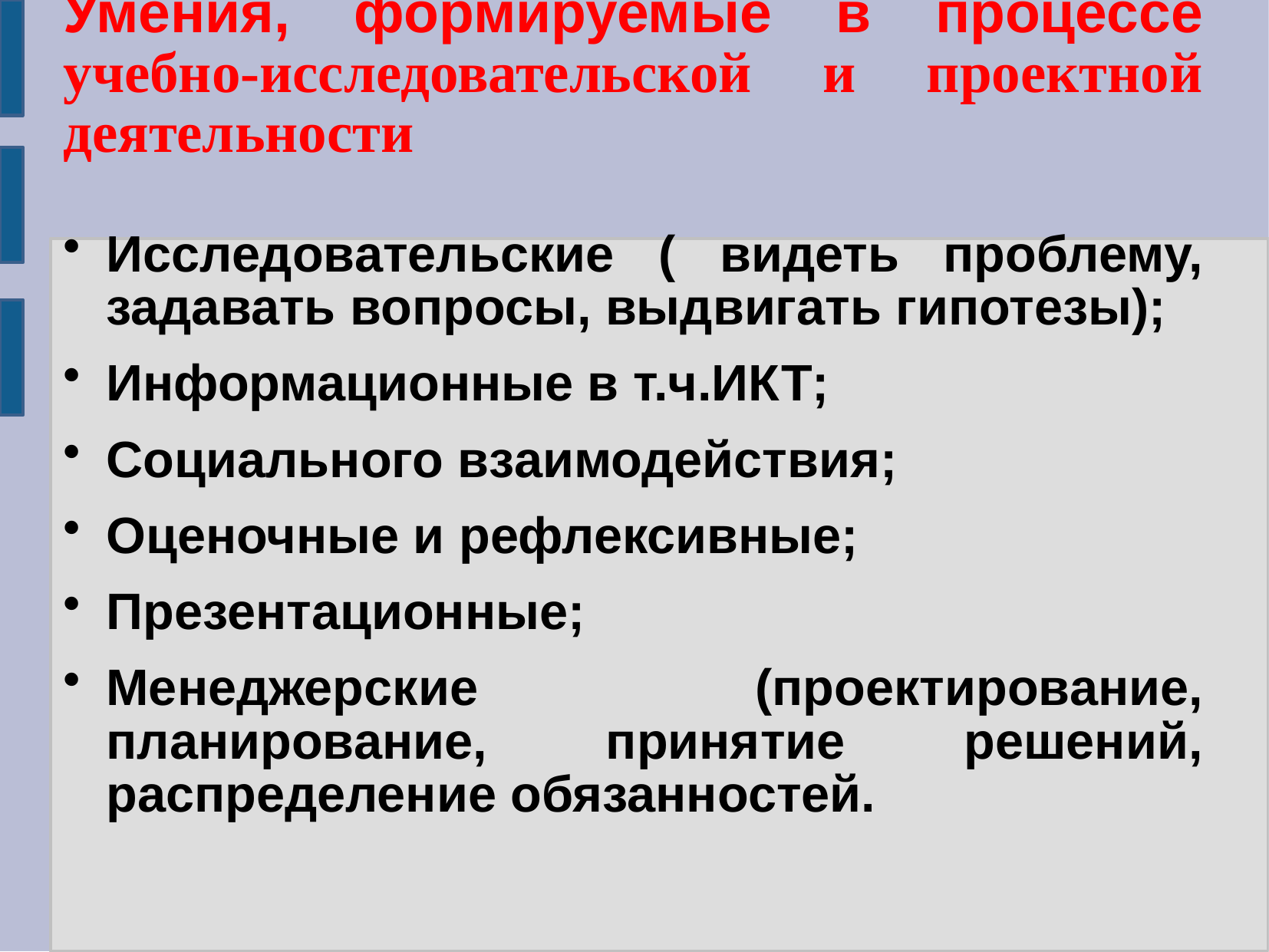

# Умения, формируемые в процессе учебно-исследовательской и проектной деятельности
Исследовательские ( видеть проблему, задавать вопросы, выдвигать гипотезы);
Информационные в т.ч.ИКТ;
Социального взаимодействия;
Оценочные и рефлексивные;
Презентационные;
Менеджерские (проектирование, планирование, принятие решений, распределение обязанностей.